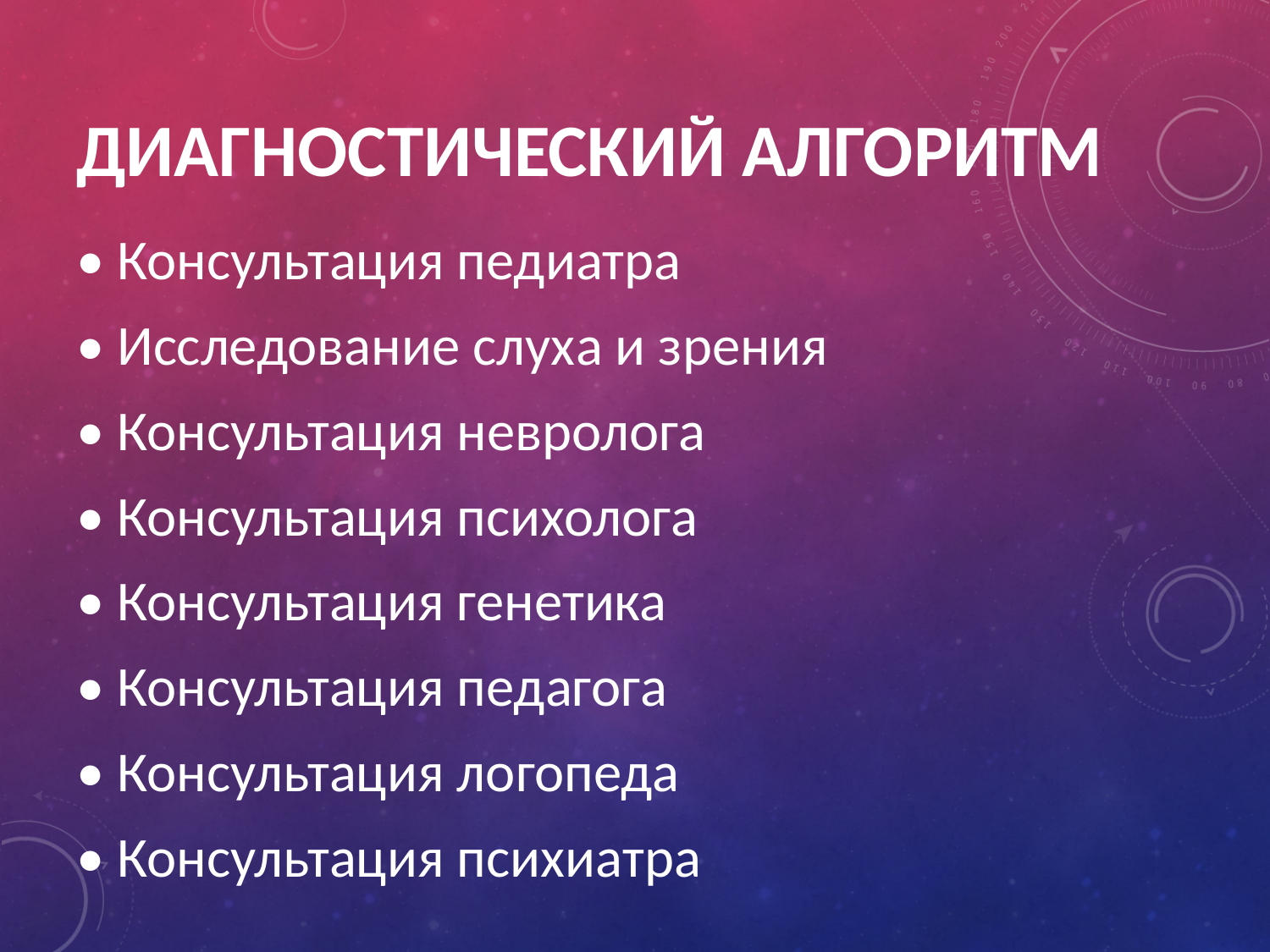

# ДИАГНОСТИЧЕСКИЙ АЛГОРИТМ
• Консультация педиатра
• Исследование слуха и зрения
• Консультация невролога
• Консультация психолога
• Консультация генетика
• Консультация педагога
• Консультация логопеда
• Консультация психиатра